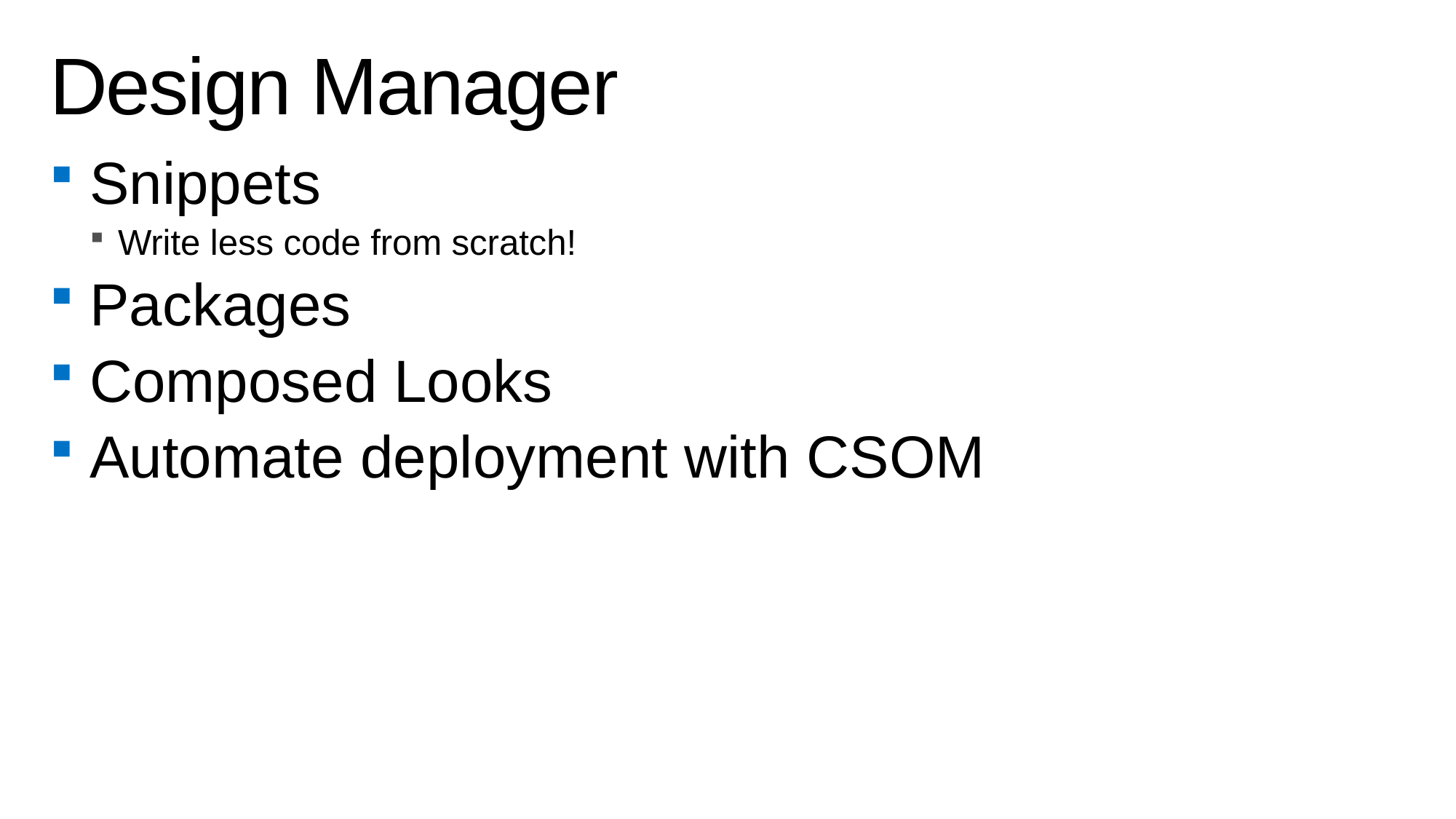

# Design Manager
Snippets
Write less code from scratch!
Packages
Composed Looks
Automate deployment with CSOM